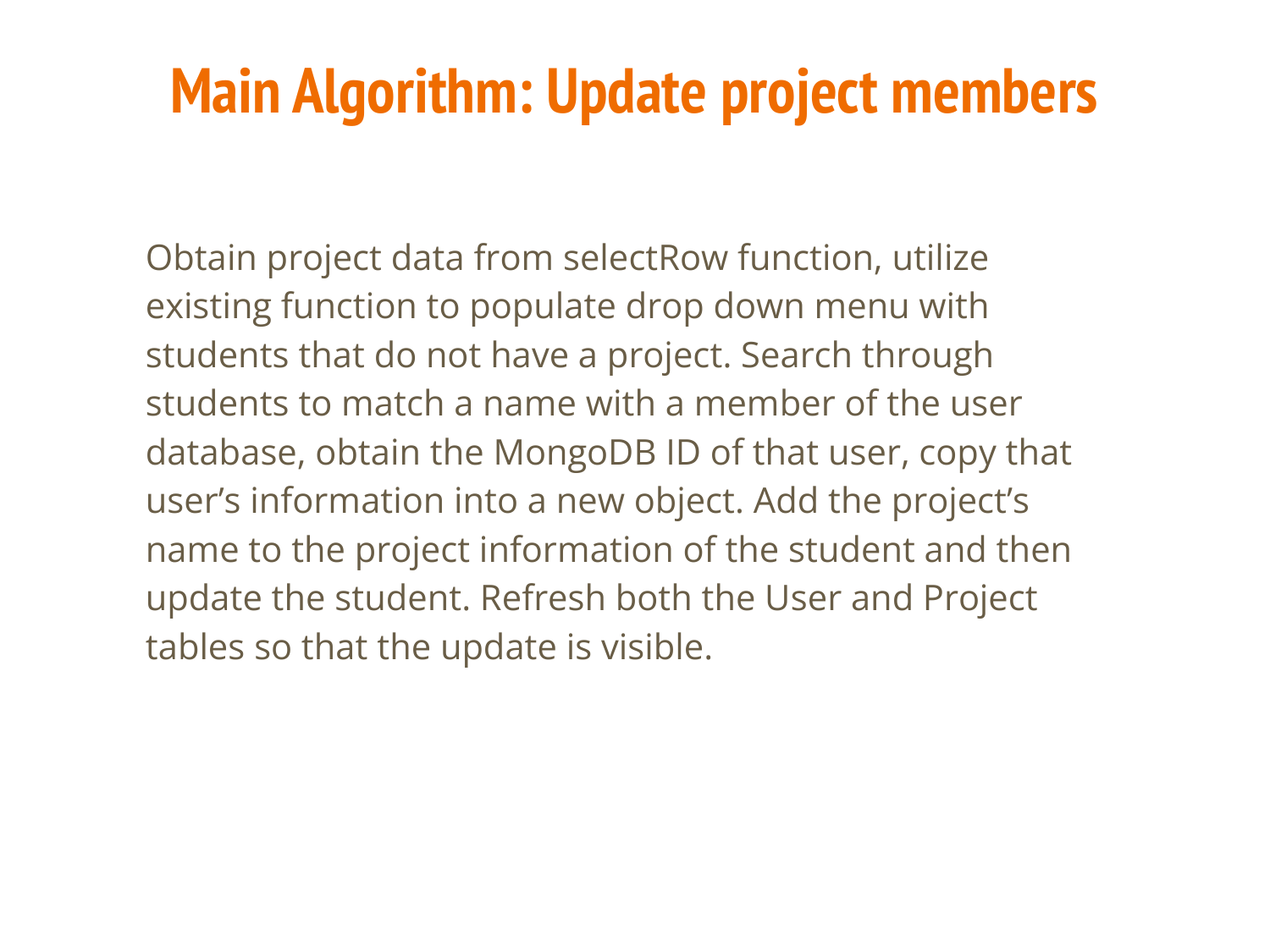

# Main Algorithm: Update project members
Obtain project data from selectRow function, utilize existing function to populate drop down menu with students that do not have a project. Search through students to match a name with a member of the user database, obtain the MongoDB ID of that user, copy that user’s information into a new object. Add the project’s name to the project information of the student and then update the student. Refresh both the User and Project tables so that the update is visible.